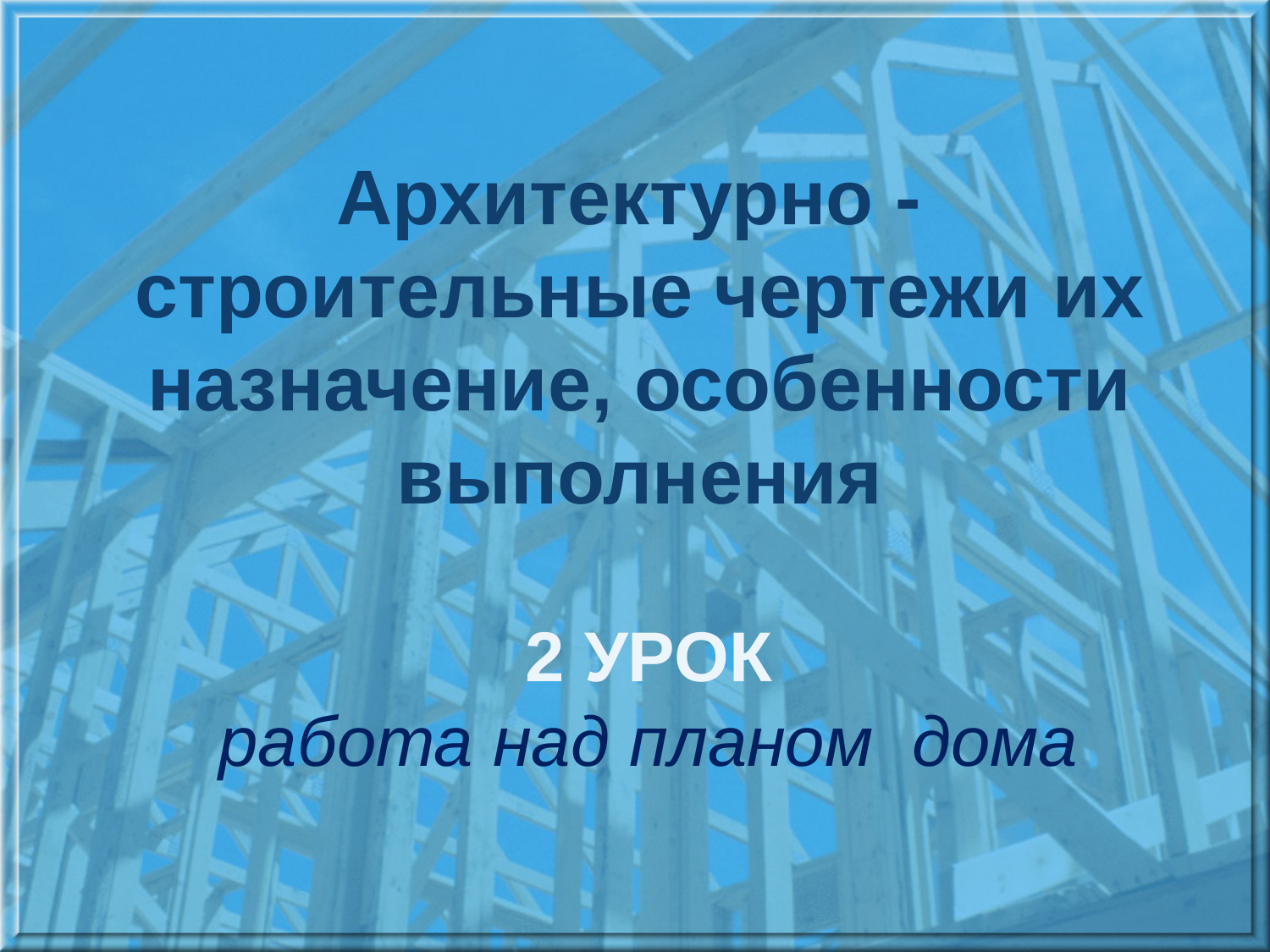

Архитектурно -  строительные чертежи их назначение, особенности выполнения
# 2 урок работа над планом  дома